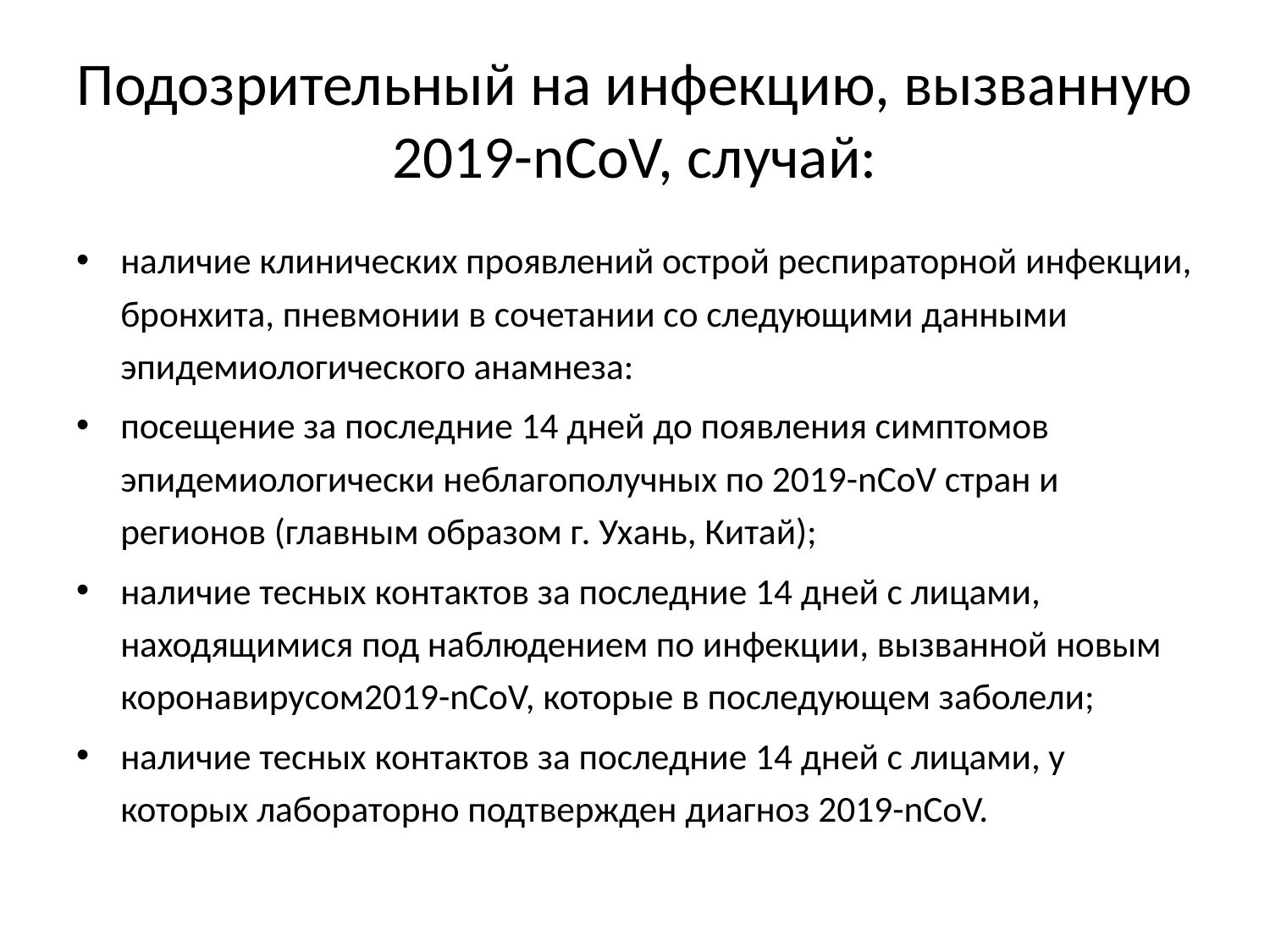

# Подозрительный на инфекцию, вызванную 2019-nCoV, случай:
наличие клинических проявлений острой респираторной инфекции, бронхита, пневмонии в сочетании со следующими данными эпидемиологического анамнеза:
посещение за последние 14 дней до появления симптомов эпидемиологически неблагополучных по 2019-nCoV стран и регионов (главным образом г. Ухань, Китай);
наличие тесных контактов за последние 14 дней с лицами, находящимися под наблюдением по инфекции, вызванной новым коронавирусом2019-nCoV, которые в последующем заболели;
наличие тесных контактов за последние 14 дней с лицами, у которых лабораторно подтвержден диагноз 2019-nCoV.